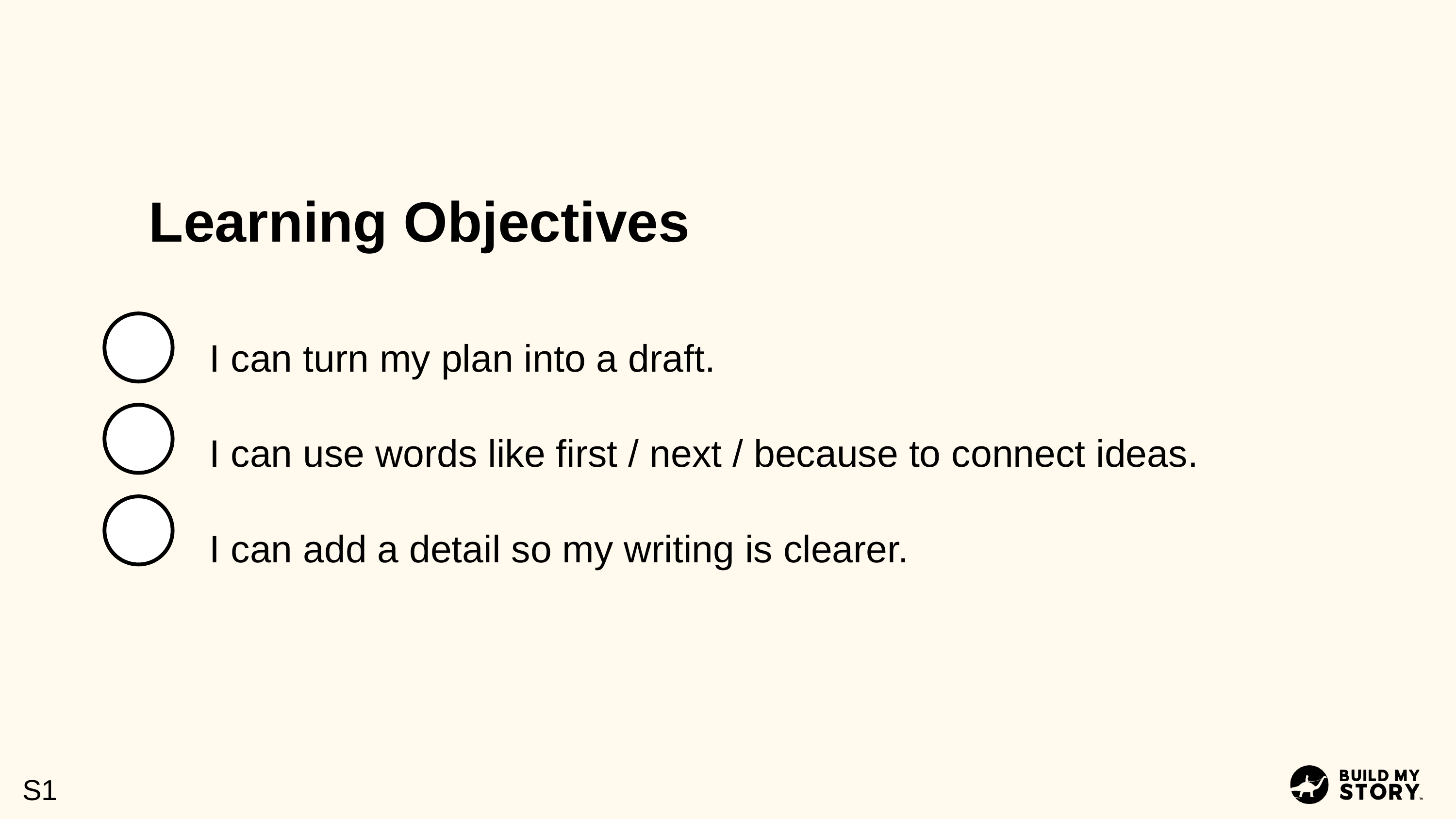

Learning Objectives
I can turn my plan into a draft.
I can use words like first / next / because to connect ideas.
I can add a detail so my writing is clearer.

S1